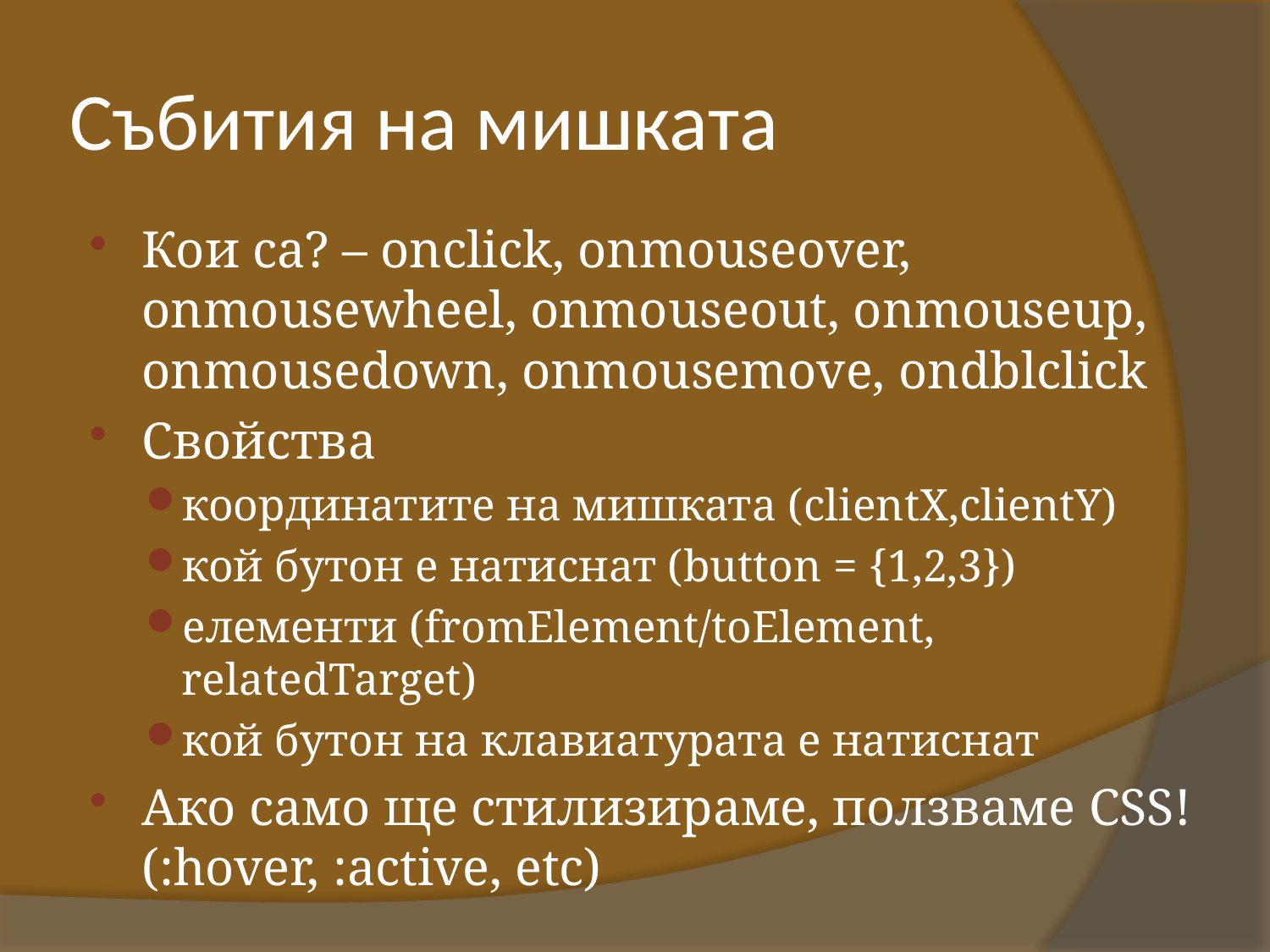

# Събития на мишката
Кои са? – onclick, onmouseover, onmousewheel, onmouseout, onmouseup, onmousedown, onmousemove, ondblclick
Свойства
координатите на мишката (clientX,clientY)
кой бутон е натиснат (button = {1,2,3})
елементи (fromElement/toElement, relatedTarget)
кой бутон на клавиатурата е натиснат
Ако само ще стилизираме, ползваме CSS! (:hover, :active, etc)